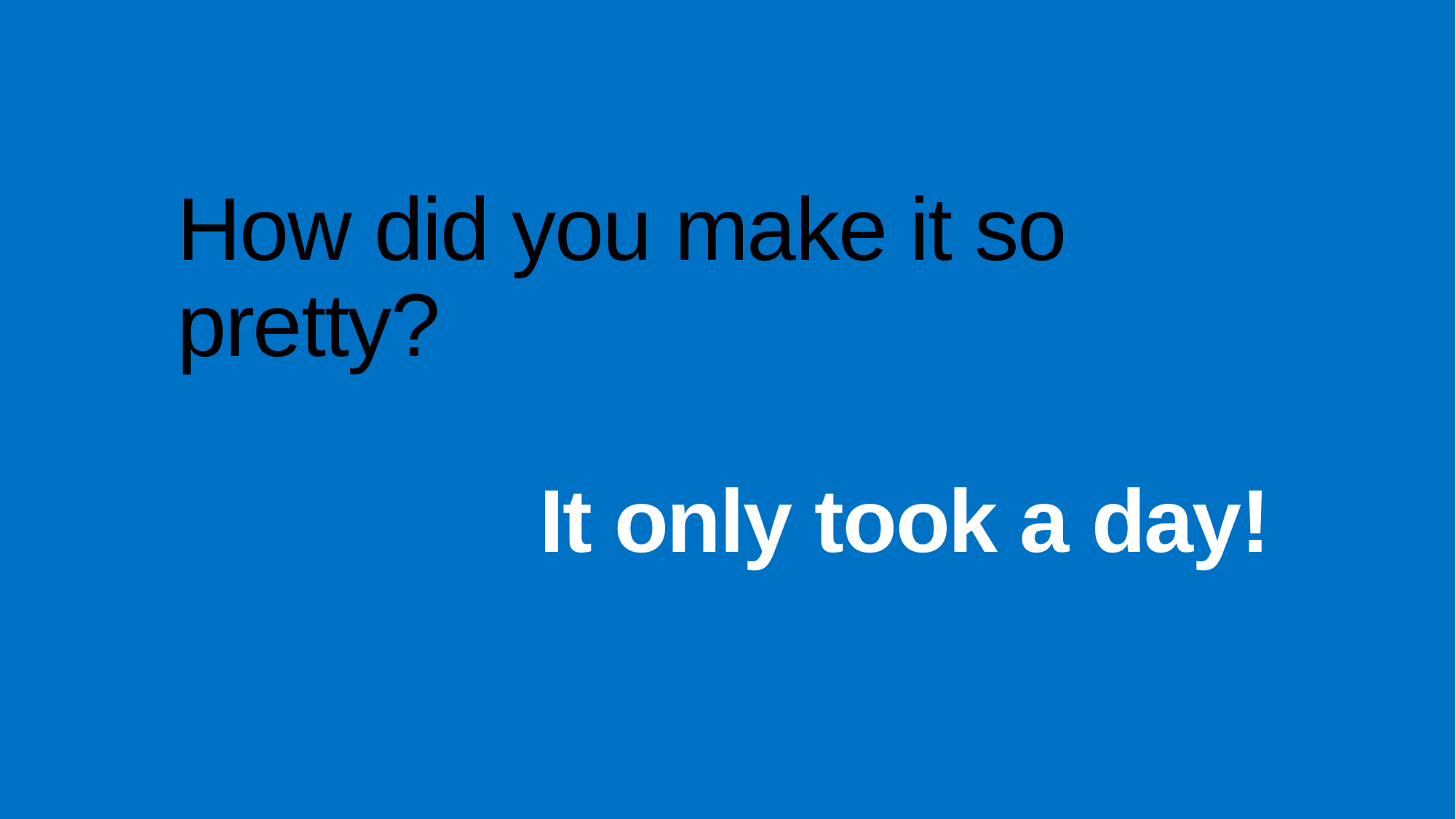

# How did you make it so pretty?
It only took a day!